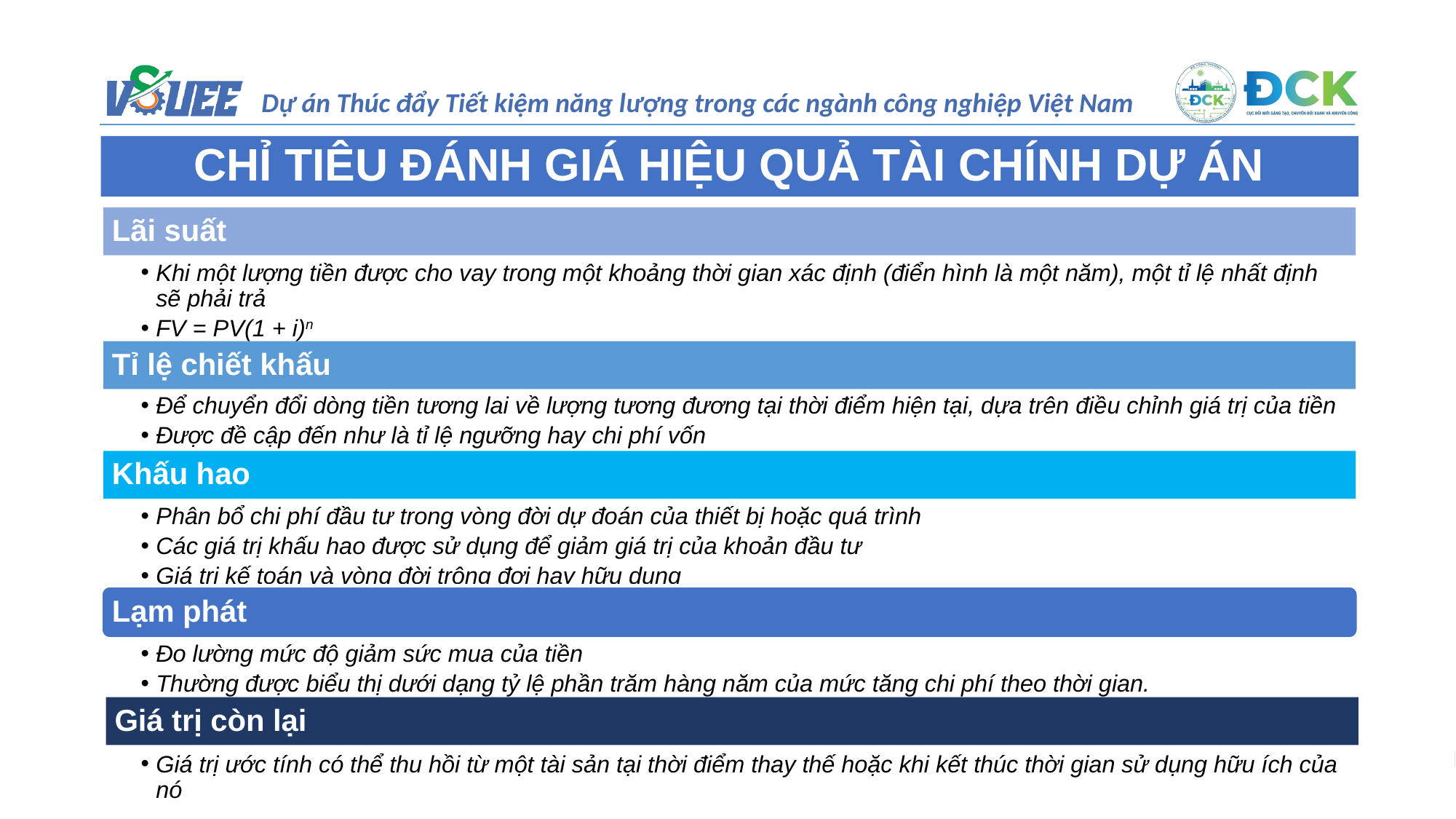

CHỈ TIÊU ĐÁNH GIÁ HIỆU QUẢ TÀI CHÍNH DỰ ÁN
Lãi suất

Khi một lượng tiền được cho vay trong một khoảng thời gian xác định (điển hình là một năm), một tỉ lệ nhất định sẽ phải trả
FV = PV(1 + i)n
Tỉ lệ chiết khấu

Để chuyển đổi dòng tiền tương lai về lượng tương đương tại thời điểm hiện tại, dựa trên điều chỉnh giá trị của tiền
Được đề cập đến như là tỉ lệ ngưỡng hay chi phí vốn
Khấu hao

Phân bổ chi phí đầu tư trong vòng đời dự đoán của thiết bị hoặc quá trình
Các giá trị khấu hao được sử dụng để giảm giá trị của khoản đầu tư
Giá trị kế toán và vòng đời trông đợi hay hữu dụng

Lạm phát

Đo lường mức độ giảm sức mua của tiền
Thường được biểu thị dưới dạng tỷ lệ phần trăm hàng năm của mức tăng chi phí theo thời gian.
Giá trị còn lại

Giá trị ước tính có thể thu hồi từ một tài sản tại thời điểm thay thế hoặc khi kết thúc thời gian sử dụng hữu ích của nó